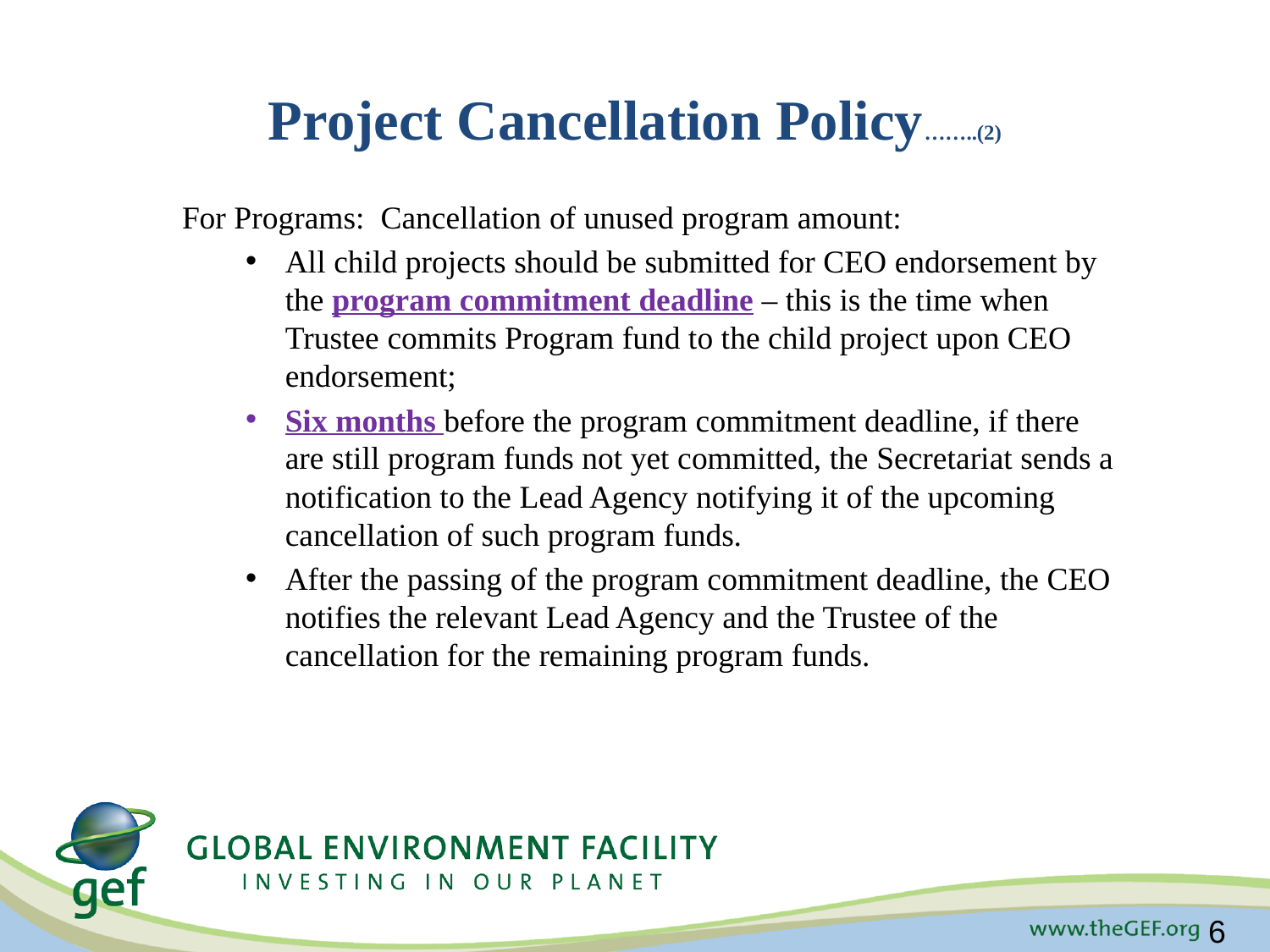

# Project Cancellation Policy……..(2)
For Programs:  Cancellation of unused program amount:
All child projects should be submitted for CEO endorsement by the program commitment deadline – this is the time when Trustee commits Program fund to the child project upon CEO endorsement;
Six months before the program commitment deadline, if there are still program funds not yet committed, the Secretariat sends a notification to the Lead Agency notifying it of the upcoming cancellation of such program funds.
After the passing of the program commitment deadline, the CEO notifies the relevant Lead Agency and the Trustee of the cancellation for the remaining program funds.